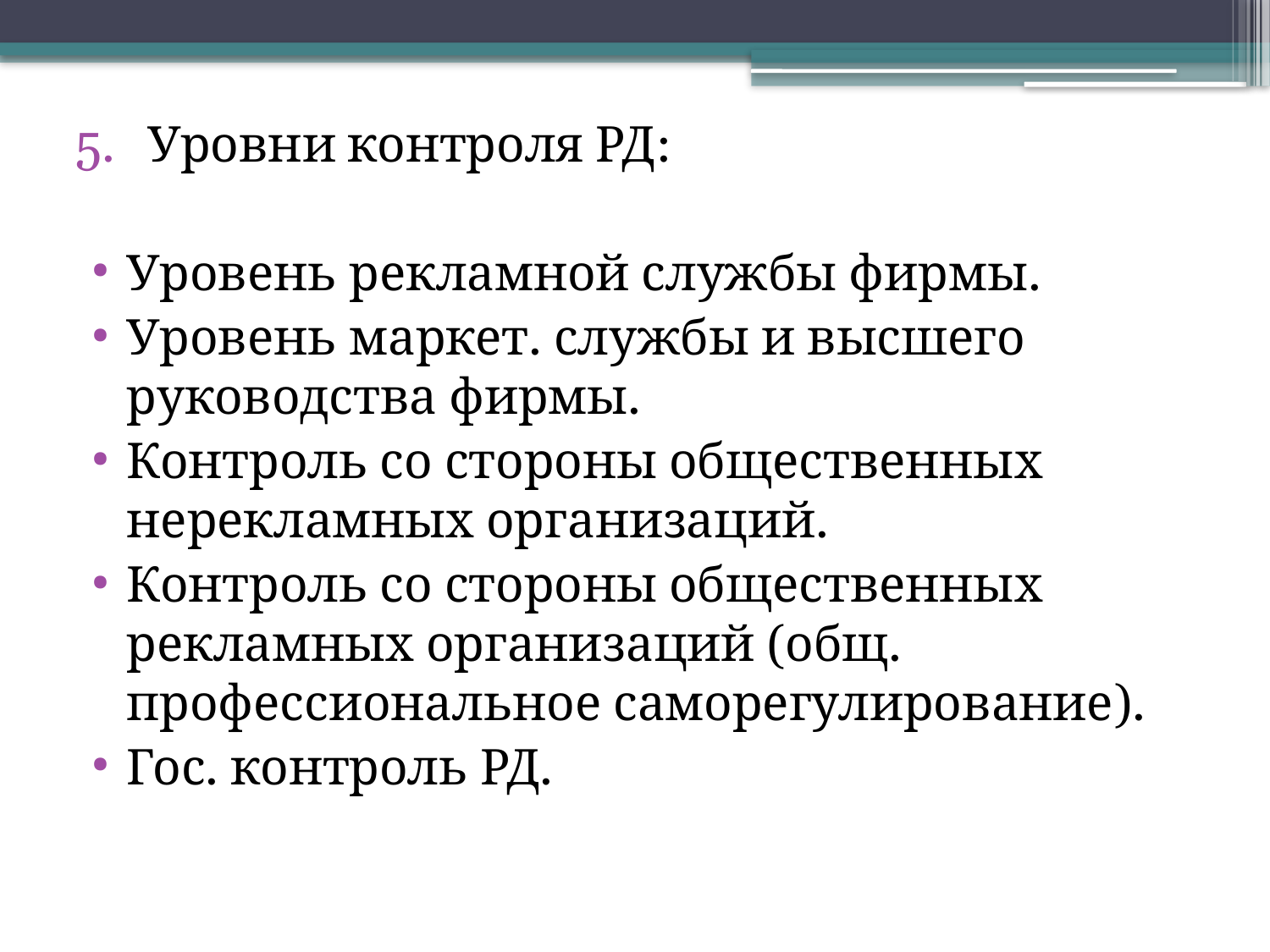

Уровни контроля РД:

Уровень рекламной службы фирмы.
Уровень маркет. службы и высшего руководства фирмы.
Контроль со стороны общественных нерекламных организаций.
Контроль со стороны общественных рекламных организаций (общ. профессиональное саморегулирование).
Гос. контроль РД.